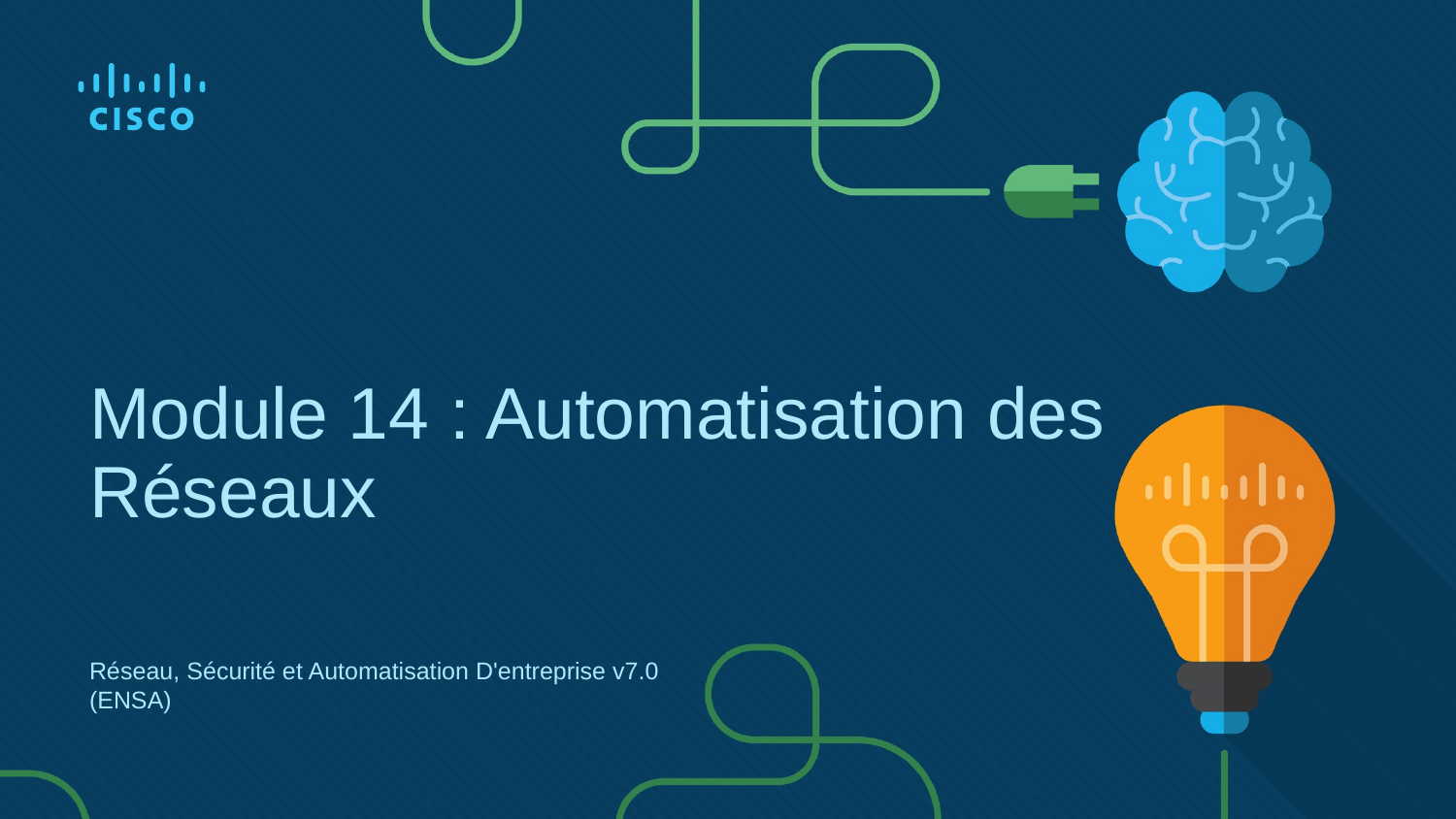

# Module 14 : Automatisation des Réseaux
Réseau, Sécurité et Automatisation D'entreprise v7.0
(ENSA)